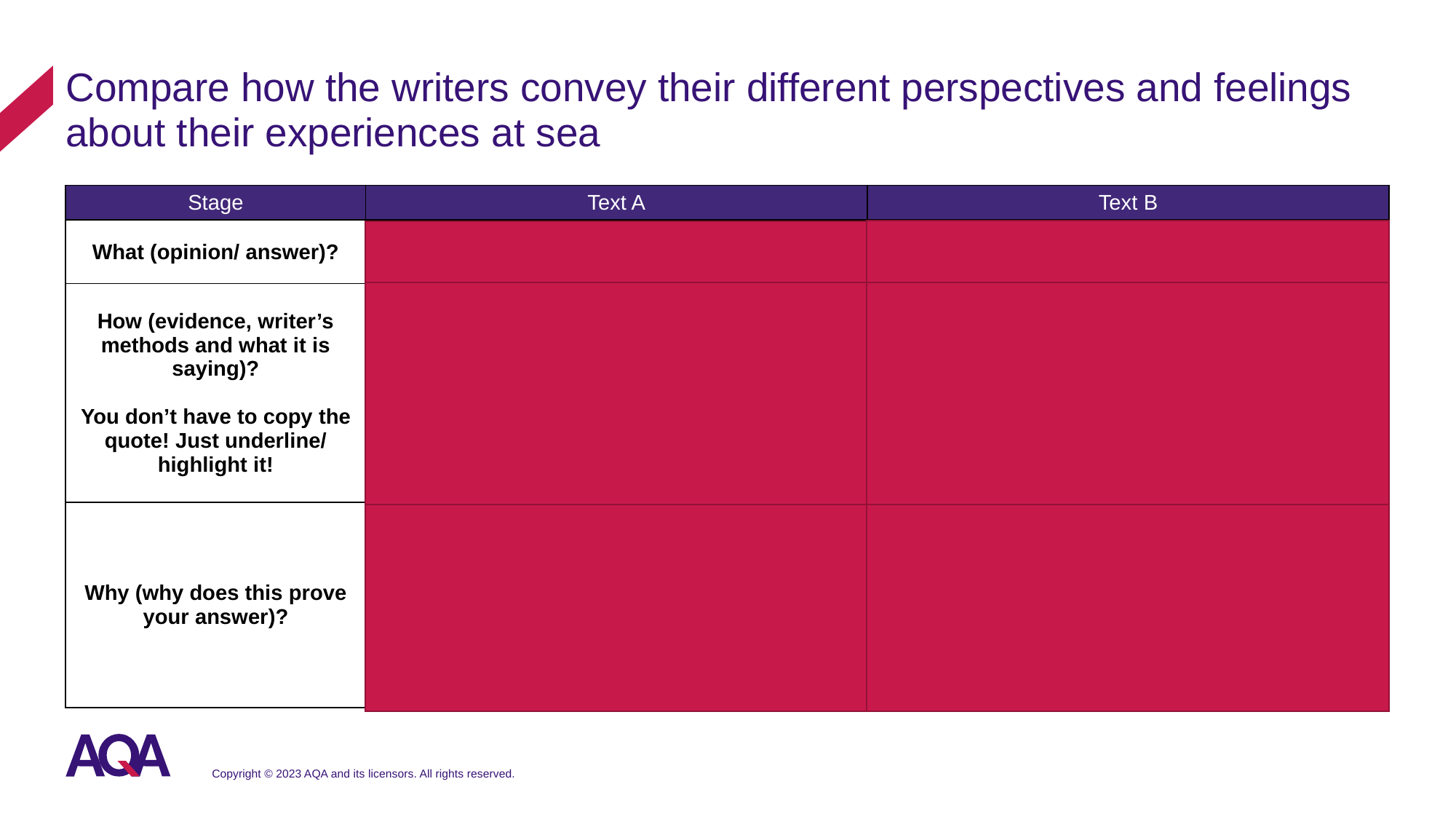

# Compare how the writers convey their different perspectives and feelings about their experiences at sea
| Stage | Text A | Text B |
| --- | --- | --- |
| What (opinion/ answer)? | Writer feels secure in the boat - they feel prepared. Writer unprepared | Writer insecure in the boat - expecting disaster – not in control, but prepared |
| How (evidence, writer’s methods and what it is saying)? You don’t have to copy the quote! Just underline/ highlight it! | ‘Our boat was brand spanking new and bought straight from the race organisers. It had coped with the seas we had experienced thus far incredibly well’ Writer’s method: adverb (incredibly) | ‘the engine throbbing like an over-worked human heart, had made the ship seem like a living thing to me; and it was tired of the struggle, Writer’s method: simile (‘like an over-worked human heart’) |
| Why (why does this prove your answer)? | Boat doing well; not expecting any mishaps. Writer feels in control of the boat. Has faced storms; has been fine Reader feel: something bad may be about to happen (‘thus far’ – but not in future). Worried for next events Reader think: something bad is about to happen; writer unprepared | Creates impression the boat is struggling, but unable to cope with stormy conditions Reader feel: worried for the writer. Worried about the boat Reader think: writer is prepared for something to happen |

Copyright © 2023 AQA and its licensors. All rights reserved.